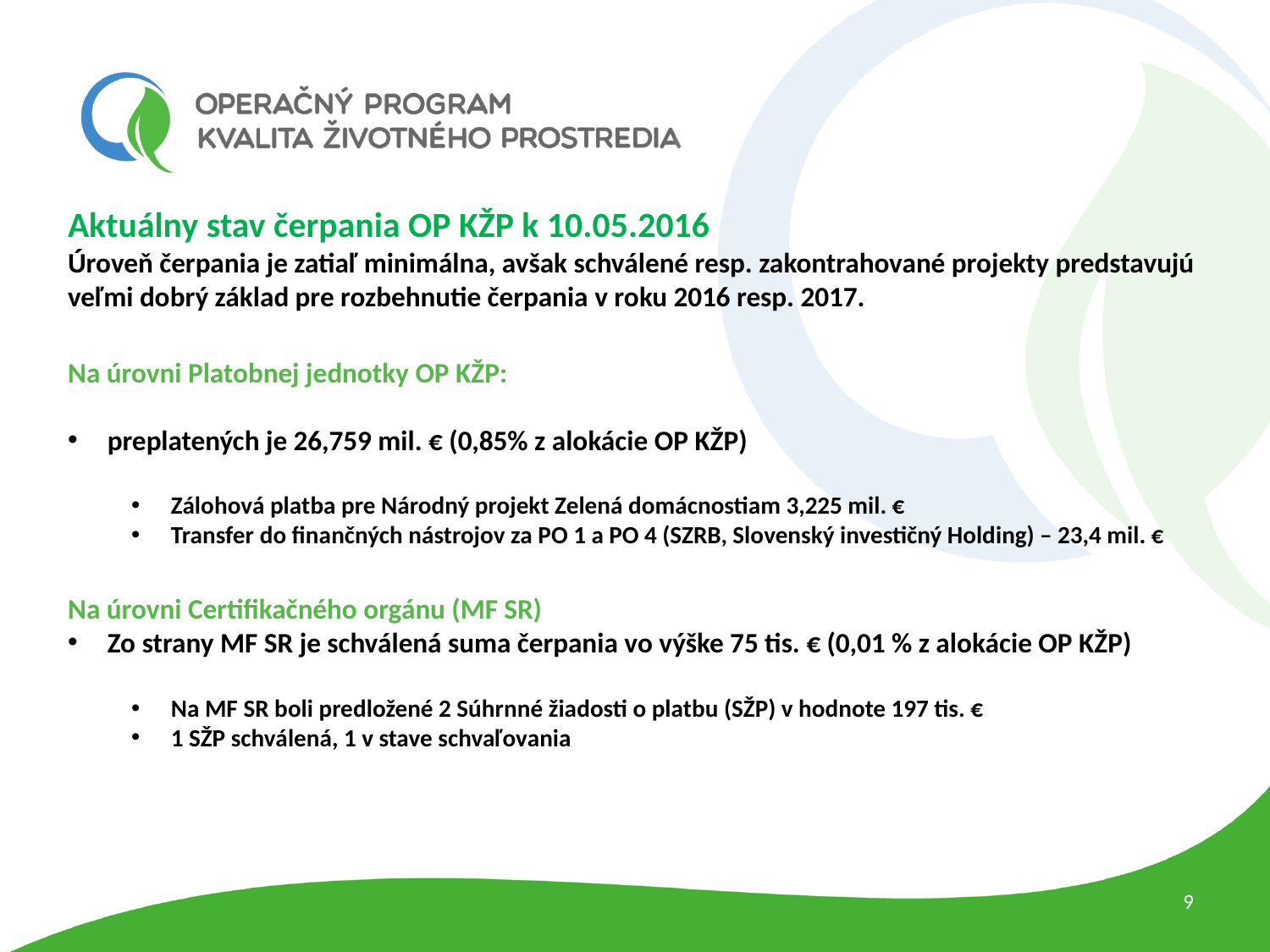

Aktuálny stav čerpania OP KŽP k 10.05.2016
Úroveň čerpania je zatiaľ minimálna, avšak schválené resp. zakontrahované projekty predstavujú veľmi dobrý základ pre rozbehnutie čerpania v roku 2016 resp. 2017.

Na úrovni Platobnej jednotky OP KŽP:

preplatených je 26,759 mil. € (0,85% z alokácie OP KŽP)

Zálohová platba pre Národný projekt Zelená domácnostiam 3,225 mil. €
Transfer do finančných nástrojov za PO 1 a PO 4 (SZRB, Slovenský investičný Holding) – 23,4 mil. €

Na úrovni Certifikačného orgánu (MF SR)
Zo strany MF SR je schválená suma čerpania vo výške 75 tis. € (0,01 % z alokácie OP KŽP)

Na MF SR boli predložené 2 Súhrnné žiadosti o platbu (SŽP) v hodnote 197 tis. €
1 SŽP schválená, 1 v stave schvaľovania

9